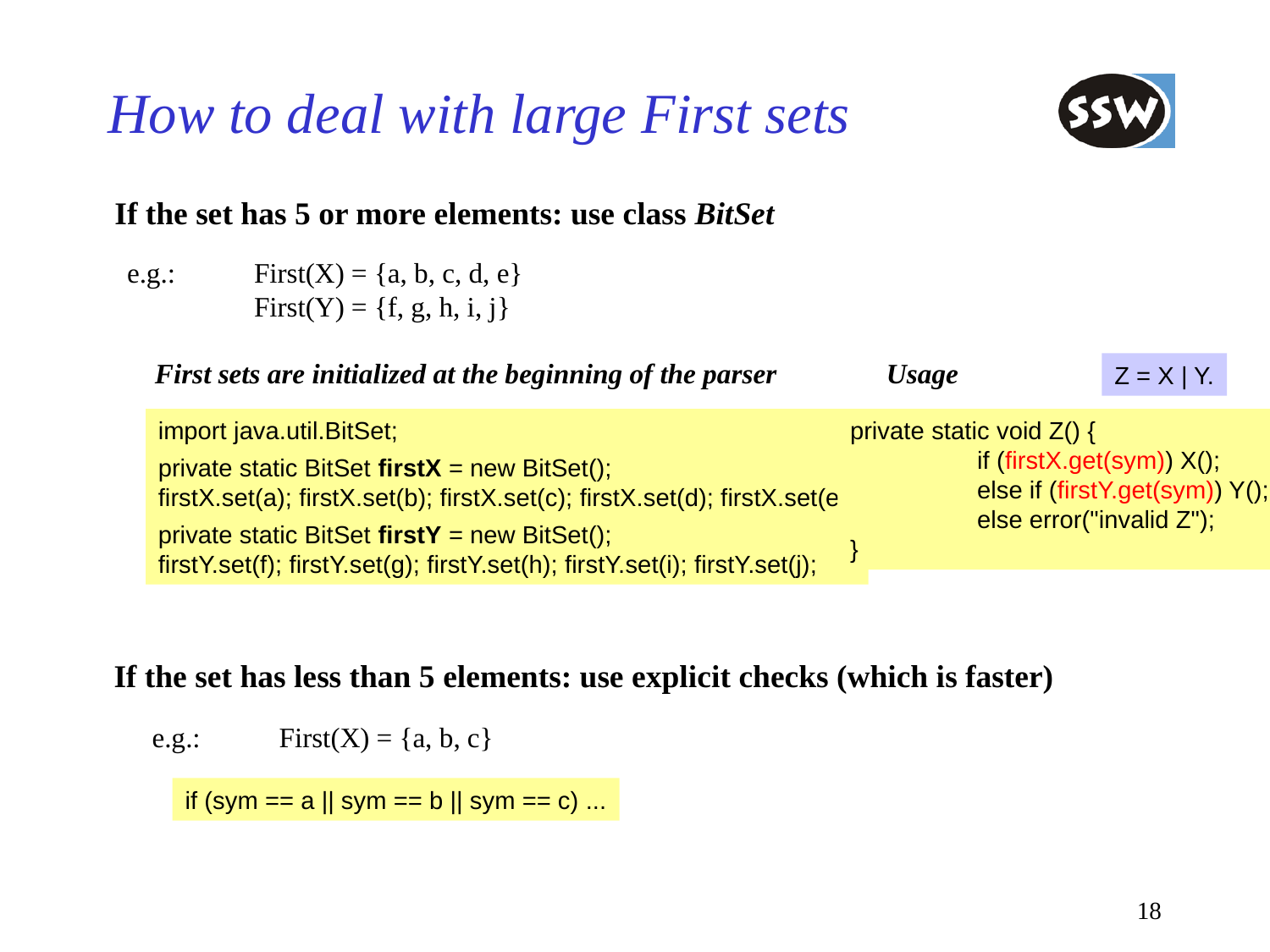

# How to deal with large First sets
If the set has 5 or more elements: use class BitSet
e.g.:	First(X) = {a, b, c, d, e}
	First(Y) = {f, g, h, i, j}
First sets are initialized at the beginning of the parser
import java.util.BitSet;
private static BitSet firstX = new BitSet();
firstX.set(a); firstX.set(b); firstX.set(c); firstX.set(d); firstX.set(e);
private static BitSet firstY = new BitSet();
firstY.set(f); firstY.set(g); firstY.set(h); firstY.set(i); firstY.set(j);
Usage
Z = X | Y.
private static void Z() {
	if (firstX.get(sym)) X();
	else if (firstY.get(sym)) Y();
	else error("invalid Z");
}
If the set has less than 5 elements: use explicit checks (which is faster)
e.g.:	First(X) = {a, b, c}
if (sym == a || sym == b || sym == c) ...
18